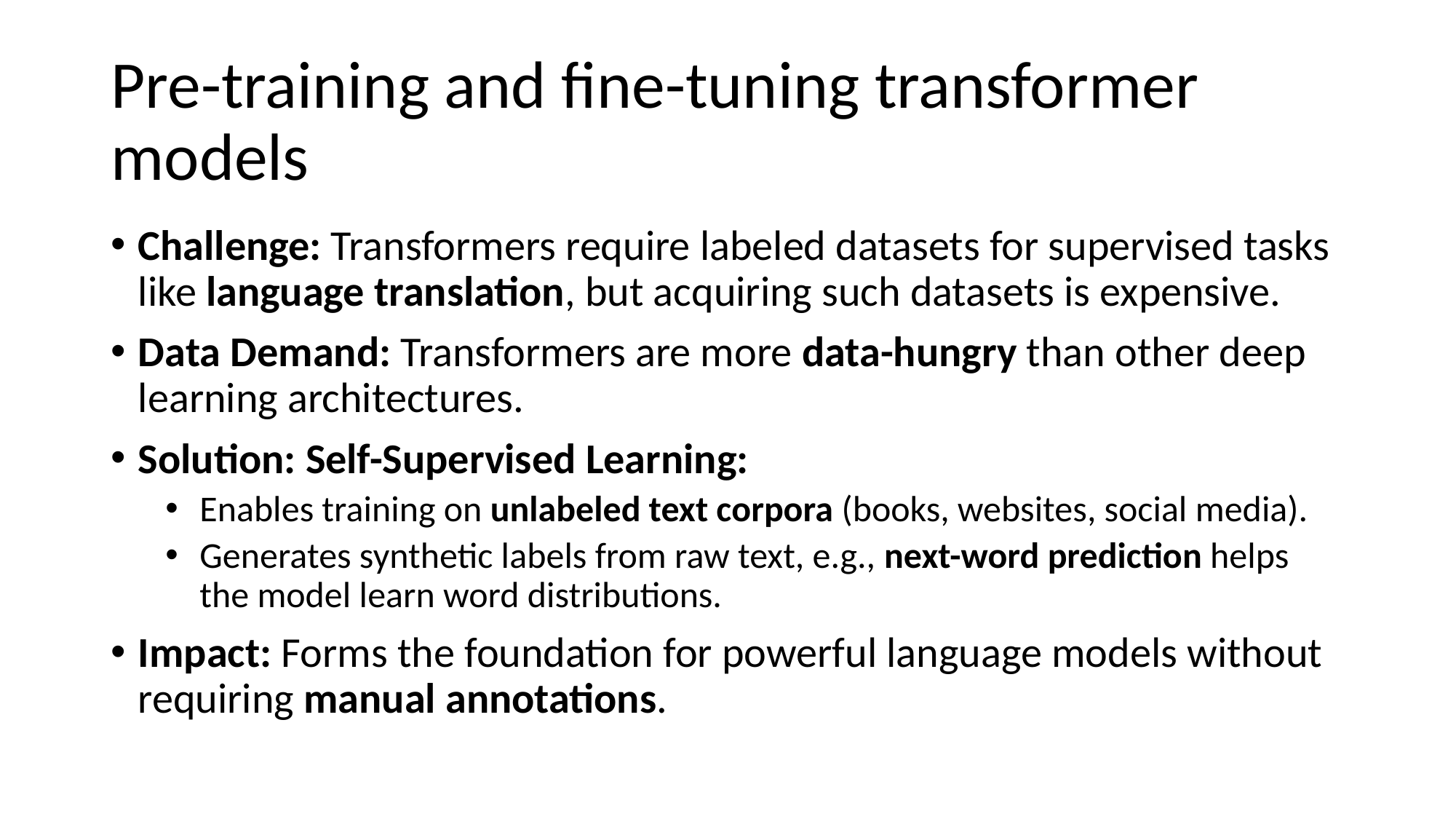

# Pre-training and fine-tuning transformer models
Challenge: Transformers require labeled datasets for supervised tasks like language translation, but acquiring such datasets is expensive.
Data Demand: Transformers are more data-hungry than other deep learning architectures.
Solution: Self-Supervised Learning:
Enables training on unlabeled text corpora (books, websites, social media).
Generates synthetic labels from raw text, e.g., next-word prediction helps the model learn word distributions.
Impact: Forms the foundation for powerful language models without requiring manual annotations.